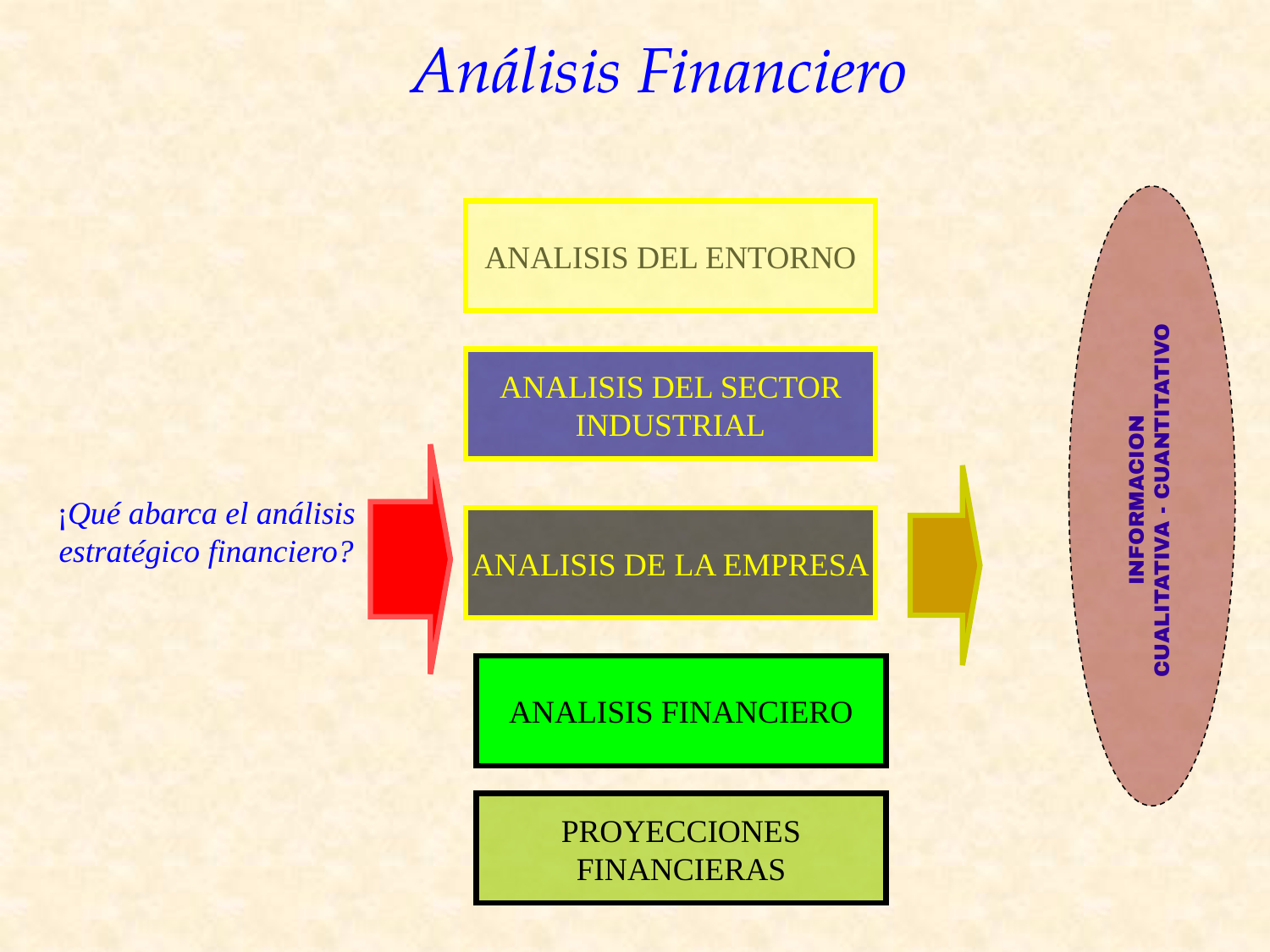

ANALISIS DEL ENTORNO
ANALISIS DEL SECTOR
INDUSTRIAL

INFORMACION
CUALITATIVA - CUANTITATIVO
¡Qué abarca el análisis estratégico financiero?
ANALISIS DE LA EMPRESA
ANALISIS FINANCIERO
PROYECCIONES
FINANCIERAS